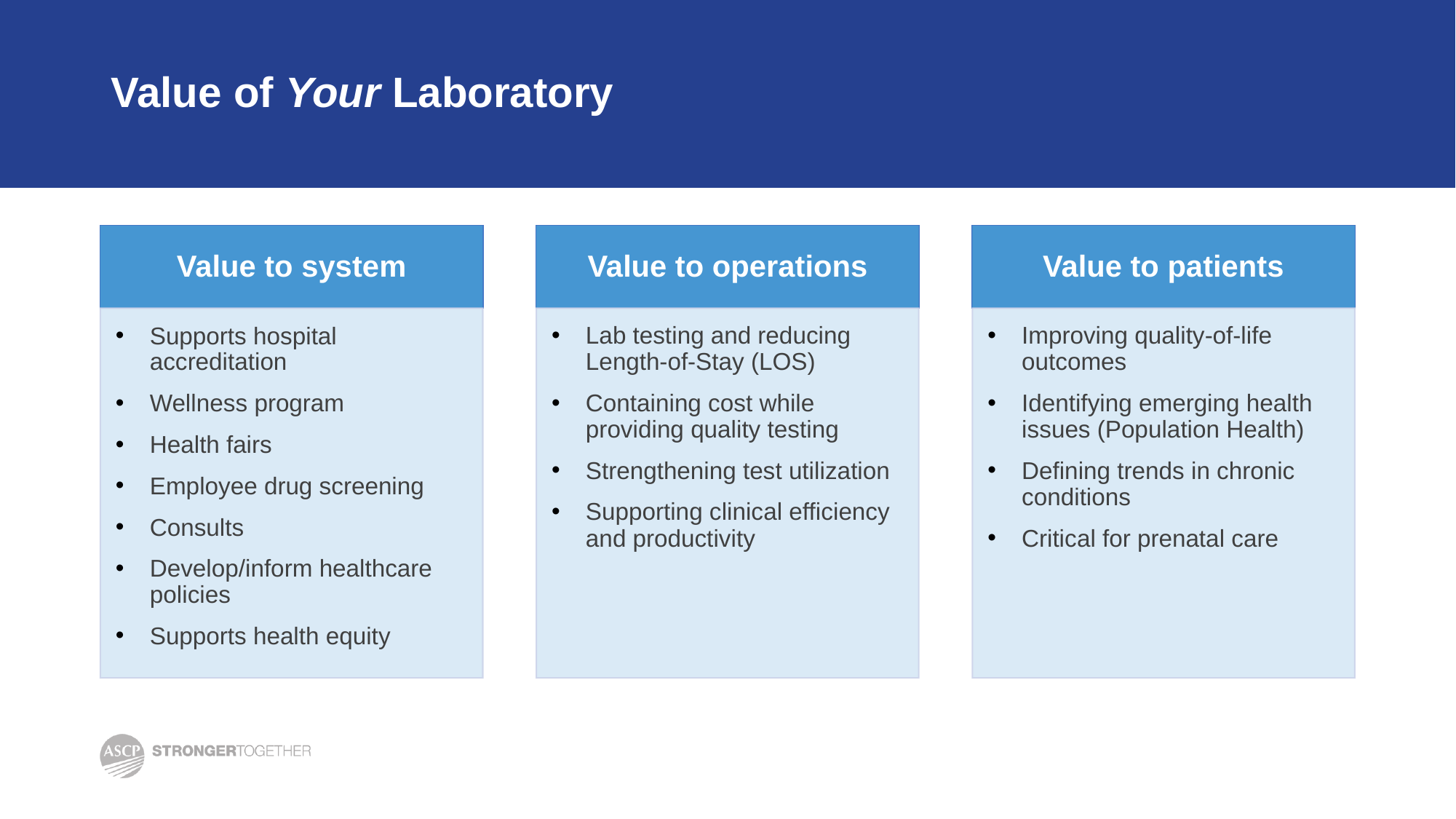

# Value of Your Laboratory
Value to system

Value to operations

Value to patients
Lab testing and reducing Length-of-Stay (LOS)
Containing cost while providing quality testing
Strengthening test utilization
Supporting clinical efficiency and productivity

Supports hospital accreditation
Wellness program
Health fairs
Employee drug screening
Consults
Develop/inform healthcare policies
Supports health equity

Improving quality-of-life outcomes
Identifying emerging health issues (Population Health)
Defining trends in chronic conditions
Critical for prenatal care